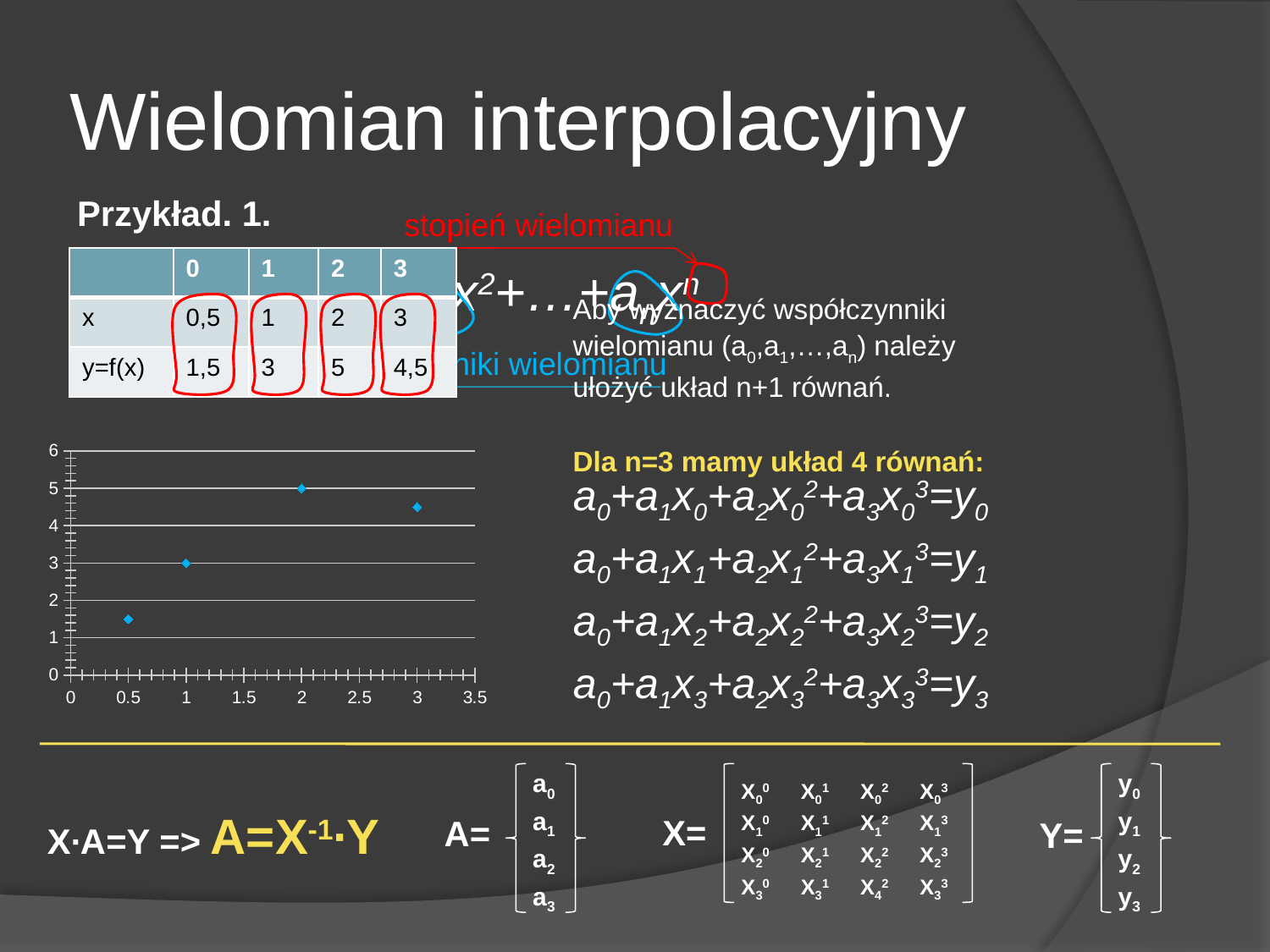

# Wielomian interpolacyjny
Przykład. 1.

stopień wielomianu

|  | 0 | 1 | 2 | 3 |
| --- | --- | --- | --- | --- |
| x | 0,5 | 1 | 2 | 3 |
| y=f(x) | 1,5 | 3 | 5 | 4,5 |
W(x)=a0+a1x+a2x2+…+anxn

współczynniki wielomianu
Aby wyznaczyć współczynniki
wielomianu (a0,a1,…,an) należy
ułożyć układ n+1 równań.

Dla n=3 mamy układ 4 równań:

### Chart

| Category |  |
|---|---|
a0+a1x0+a2x02+a3x03=y0
a0+a1x1+a2x12+a3x13=y1
a0+a1x2+a2x22+a3x23=y2
a0+a1x3+a2x32+a3x33=y3

a0
a1
a2
a3

A=

X00
X10
X20
X30

X01
X11
X21
X31

X02
X12
X22
X42

X03
X13
X23
X33

X=

y0
y1
y2
y3

Y=

X∙A=Y => A=X-1∙Y